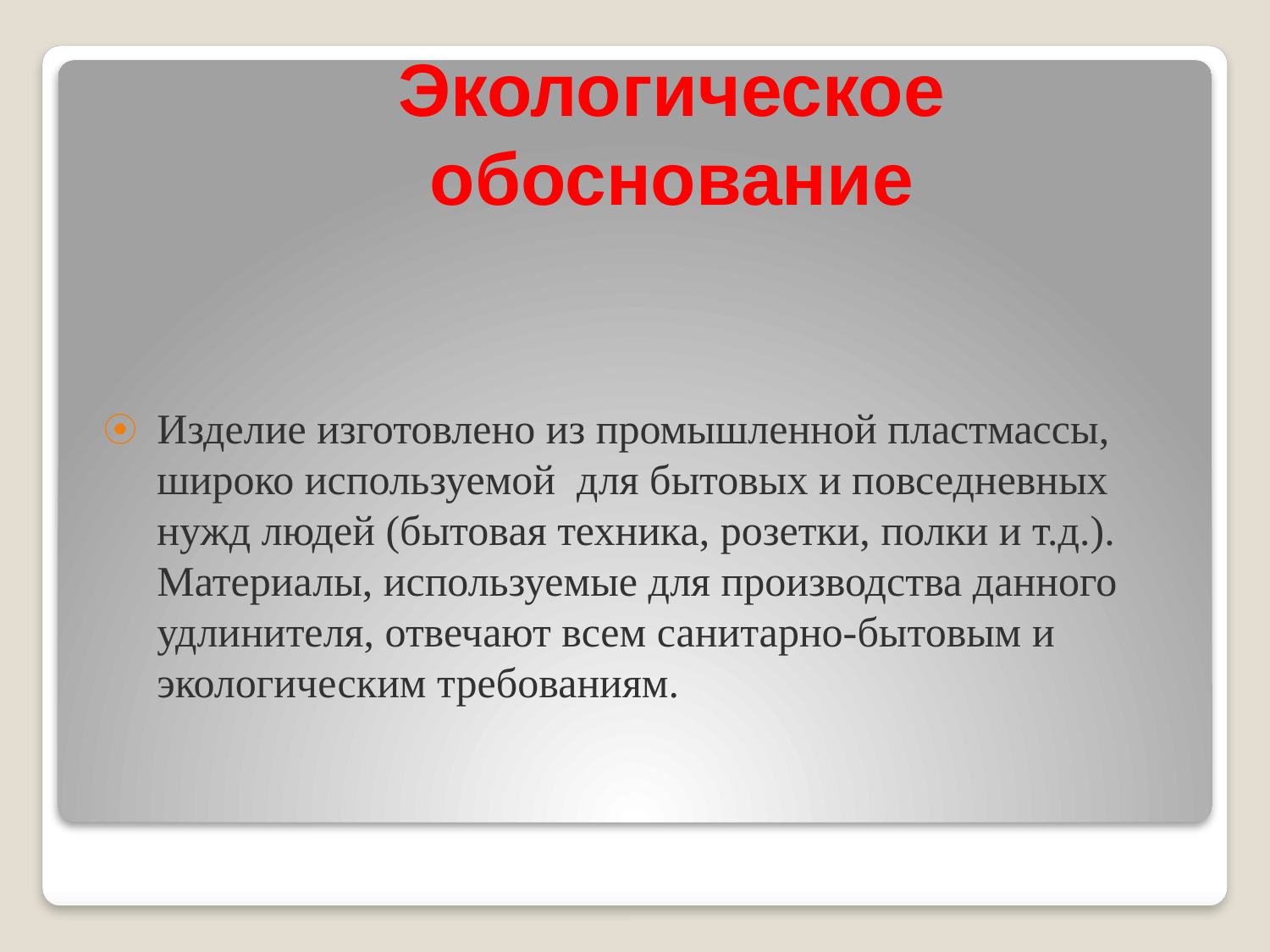

# Экологическое обоснование
Изделие изготовлено из промышленной пластмассы, широко используемой  для бытовых и повседневных нужд людей (бытовая техника, розетки, полки и т.д.). Материалы, используемые для производства данного удлинителя, отвечают всем санитарно-бытовым и экологическим требованиям.